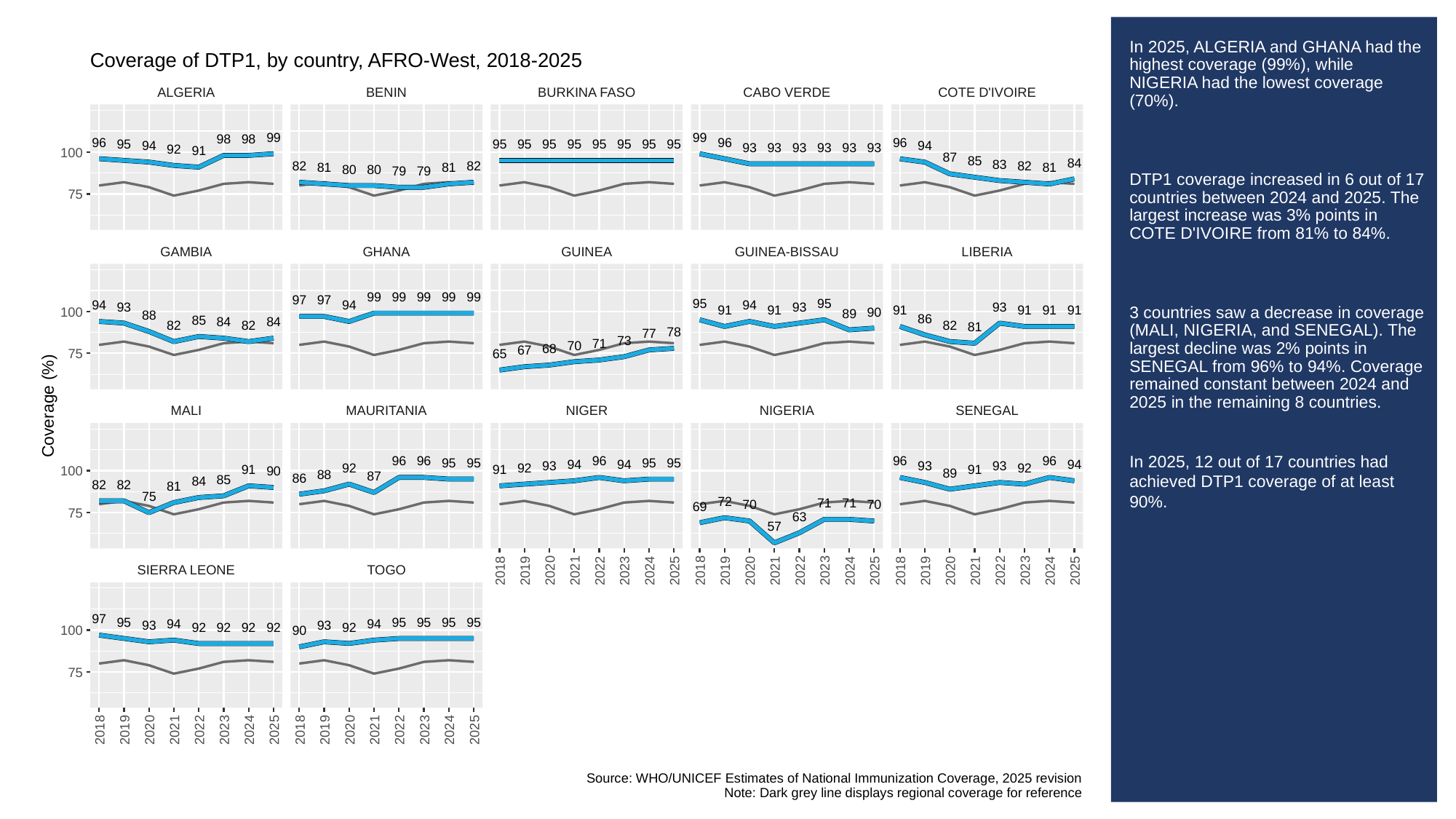

# In 2025, ALGERIA and GHANA had the highest coverage (99%), while NIGERIA had the lowest coverage (70%).

DTP1 coverage increased in 6 out of 17 countries between 2024 and 2025. The largest increase was 3% points in COTE D'IVOIRE from 81% to 84%.

3 countries saw a decrease in coverage (MALI, NIGERIA, and SENEGAL). The largest decline was 2% points in SENEGAL from 96% to 94%. Coverage remained constant between 2024 and 2025 in the remaining 8 countries.

In 2025, 12 out of 17 countries had achieved DTP1 coverage of at least 90%.

Coverage of DTP1, by country, AFRO-West, 2018-2025
ALGERIA
BENIN
BURKINA FASO
CABO VERDE
COTE D'IVOIRE

99
99
98
98
96
96
96
95
95
95
95
95
95
95
95
95
94
94
93
93
93
93
93
93
92
91
100

87

85
84

83

82
82
82
81
81
81
80
80
79
79

75

GAMBIA
GHANA
GUINEA
GUINEA-BISSAU
LIBERIA

99
99
99
99
99
97
97
95
95
94
94
94
93
93
93
91
91
91
91
91
91
100
90
89
88

86
85
84
84

82
82
82

81

78
77

73
71
70

68
67

75
65

Coverage (%)
MALI
MAURITANIA
NIGER
NIGERIA
SENEGAL

96
96
96
96
96
95
95
95
95
94
94
94
93
93
93
92
92
92
91
91
91
100
90
89
88

87
86
85
84

82
82
81

75

72
71
71
70
70

69
75
63

57

SIERRA LEONE
TOGO
2018
2019
2020
2021
2022
2023
2024
2025
2018
2019
2020
2021
2022
2023
2024
2025
2018
2019
2020
2021
2022
2023
2024
2025

97
95
95
95
95
95
94
94
93
93
92
92
92
92
92
100
90

75

2018
2019
2020
2021
2022
2023
2024
2025
2018
2019
2020
2021
2022
2023
2024
2025
Source: WHO/UNICEF Estimates of National Immunization Coverage, 2025 revision
Note: Dark grey line displays regional coverage for reference